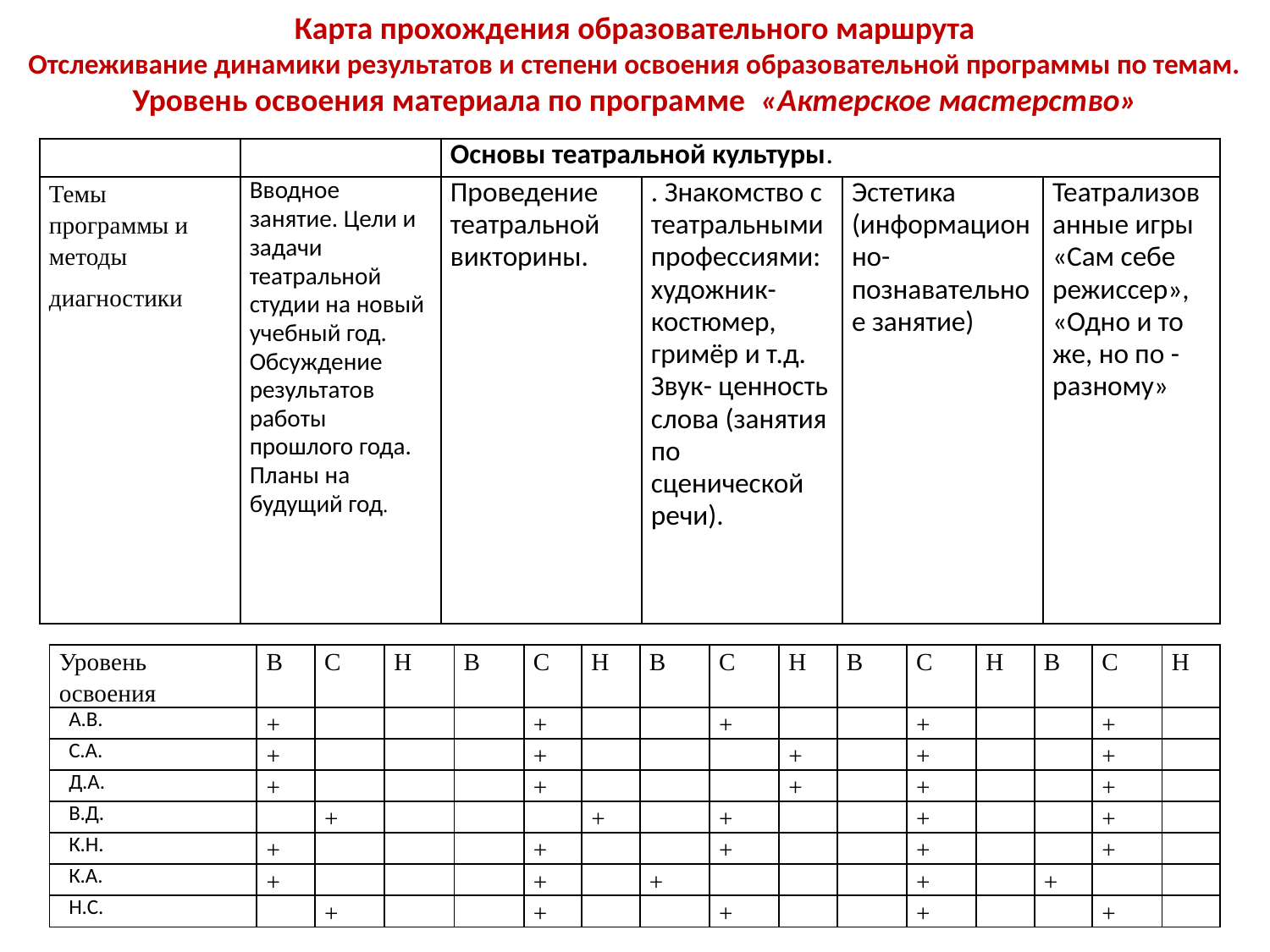

Карта прохождения образовательного маршрута
Отслеживание динамики результатов и степени освоения образовательной программы по темам.
Уровень освоения материала по программе  «Актерское мастерство»

|  |  | Основы театральной культуры. |  |  |  |
| --- | --- | --- | --- | --- | --- |
| Темы программы и методы диагностики | Вводное занятие. Цели и задачи театральной студии на новый учебный год. Обсуждение результатов работы прошлого года. Планы на будущий год. | Проведение театральной викторины. | . Знакомство с театральными профессиями: художник- костюмер, гримёр и т.д. Звук- ценность слова (занятия по сценической речи). | Эстетика (информационно- познавательное занятие) | Театрализованные игры «Сам себе режиссер», «Одно и то же, но по - разному» |
| Уровень освоения | В | С | Н | В | С | Н | В | С | Н | В | С | Н | В | С | Н |
| --- | --- | --- | --- | --- | --- | --- | --- | --- | --- | --- | --- | --- | --- | --- | --- |
| А.В. | + |  |  |  | + |  |  | + |  |  | + |  |  | + |  |
| С.А. | + |  |  |  | + |  |  |  | + |  | + |  |  | + |  |
| Д.А. | + |  |  |  | + |  |  |  | + |  | + |  |  | + |  |
| В.Д. |  | + |  |  |  | + |  | + |  |  | + |  |  | + |  |
| К.Н. | + |  |  |  | + |  |  | + |  |  | + |  |  | + |  |
| К.А. | + |  |  |  | + |  | + |  |  |  | + |  | + |  |  |
| Н.С. |  | + |  |  | + |  |  | + |  |  | + |  |  | + |  |